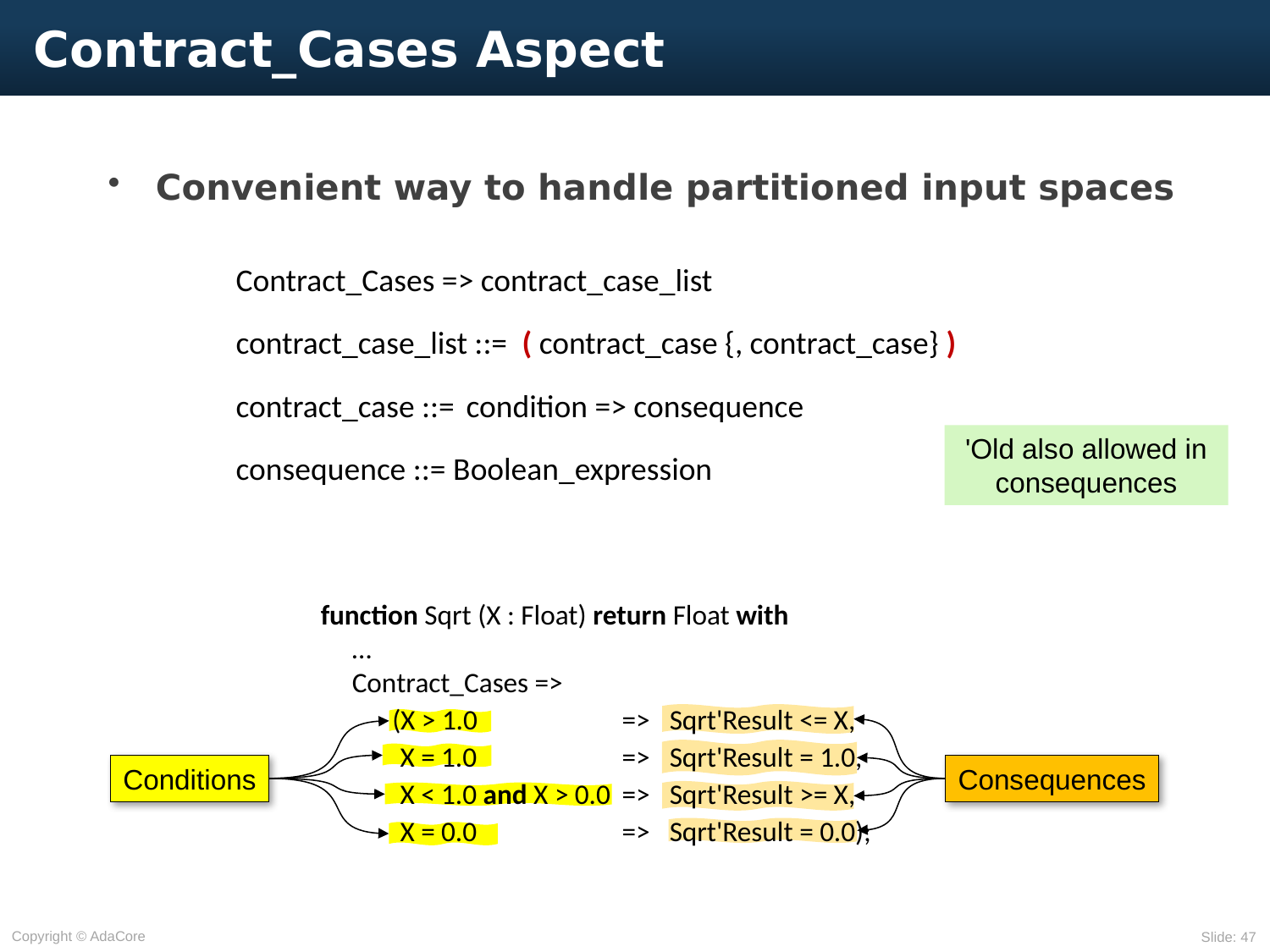

# Contract_Cases Aspect
Convenient way to handle partitioned input spaces

Contract_Cases => contract_case_list
contract_case_list ::=  ( contract_case {, contract_case} )
contract_case ::=	condition => consequence
consequence ::= Boolean_expression
'Old also allowed in consequences
function Sqrt (X : Float) return Float with
	…
	Contract_Cases =>
		(X > 1.0             	=>	Sqrt'Result <= X,
			X = 1.0             	=>	Sqrt'Result = 1.0,
			X < 1.0 and X > 0.0	=>	Sqrt'Result >= X,
			X = 0.0             	=>	Sqrt'Result = 0.0);

Conditions
Consequences